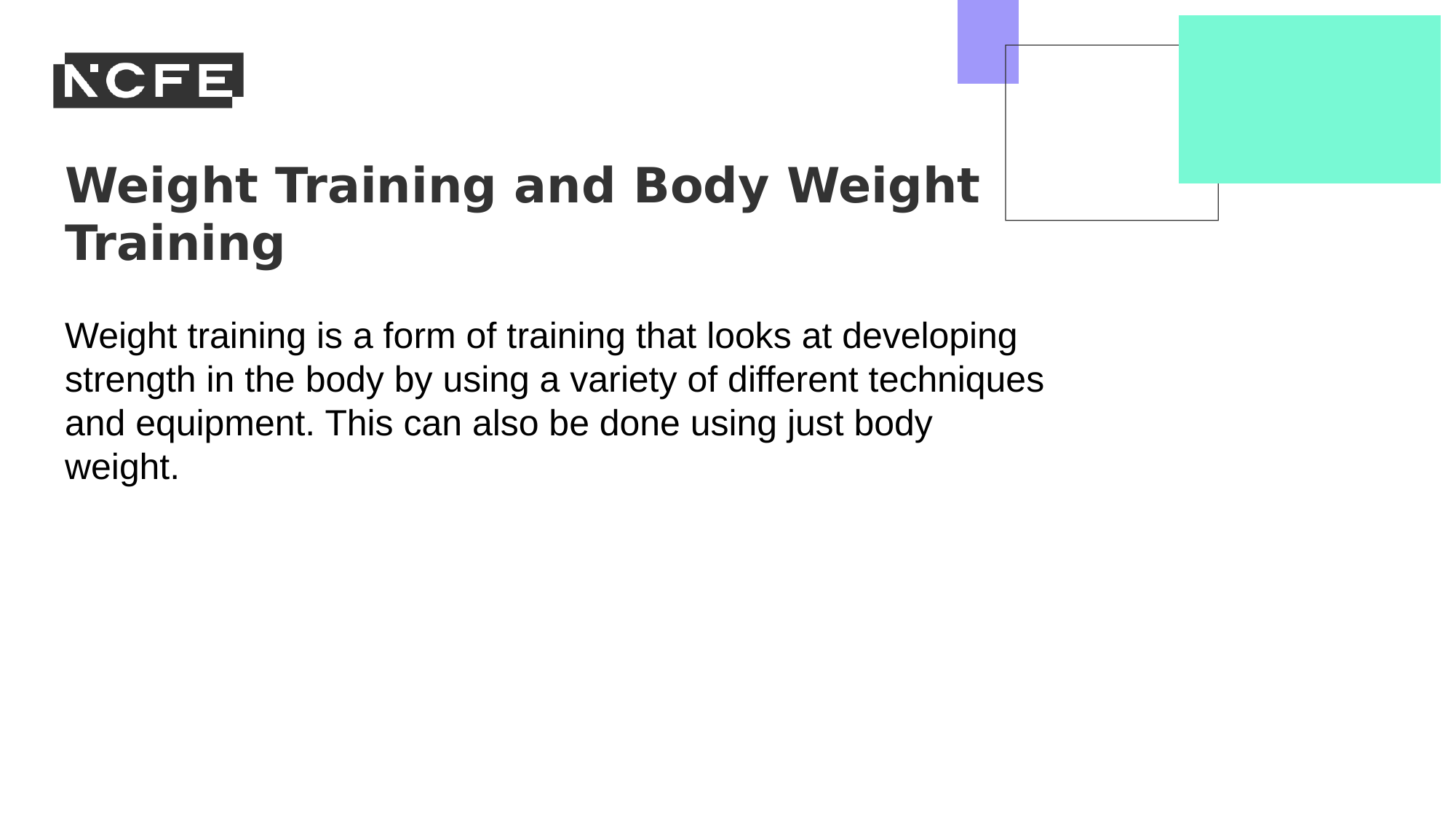

Weight Training and Body Weight Training
Weight training is a form of training that looks at developing strength in the body by using a variety of different techniques and equipment. This can also be done using just body weight.